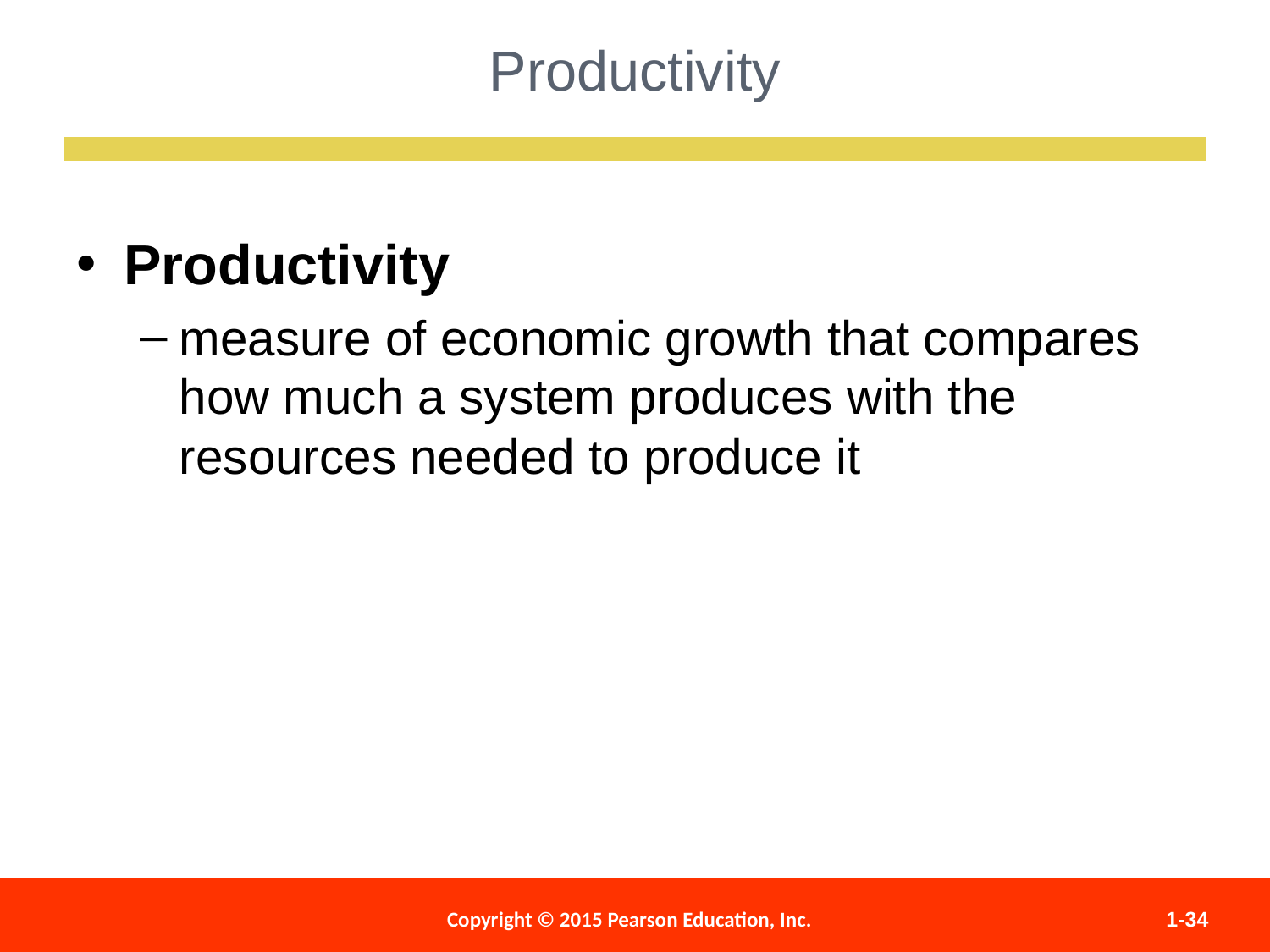

Productivity
measure of economic growth that compares how much a system produces with the resources needed to produce it
Productivity